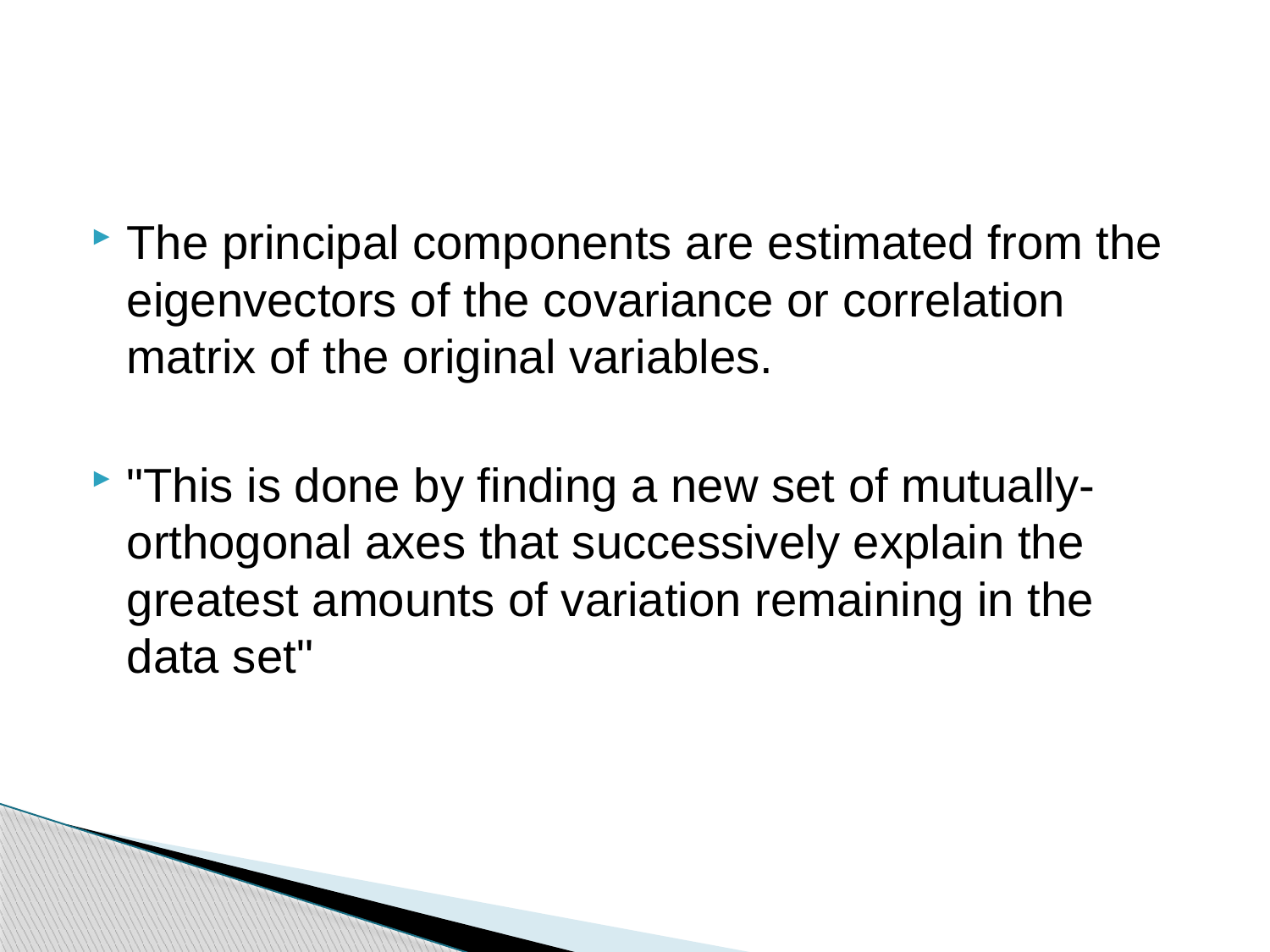

The principal components are estimated from the eigenvectors of the covariance or correlation matrix of the original variables.

"This is done by finding a new set of mutually-orthogonal axes that successively explain the greatest amounts of variation remaining in the data set"